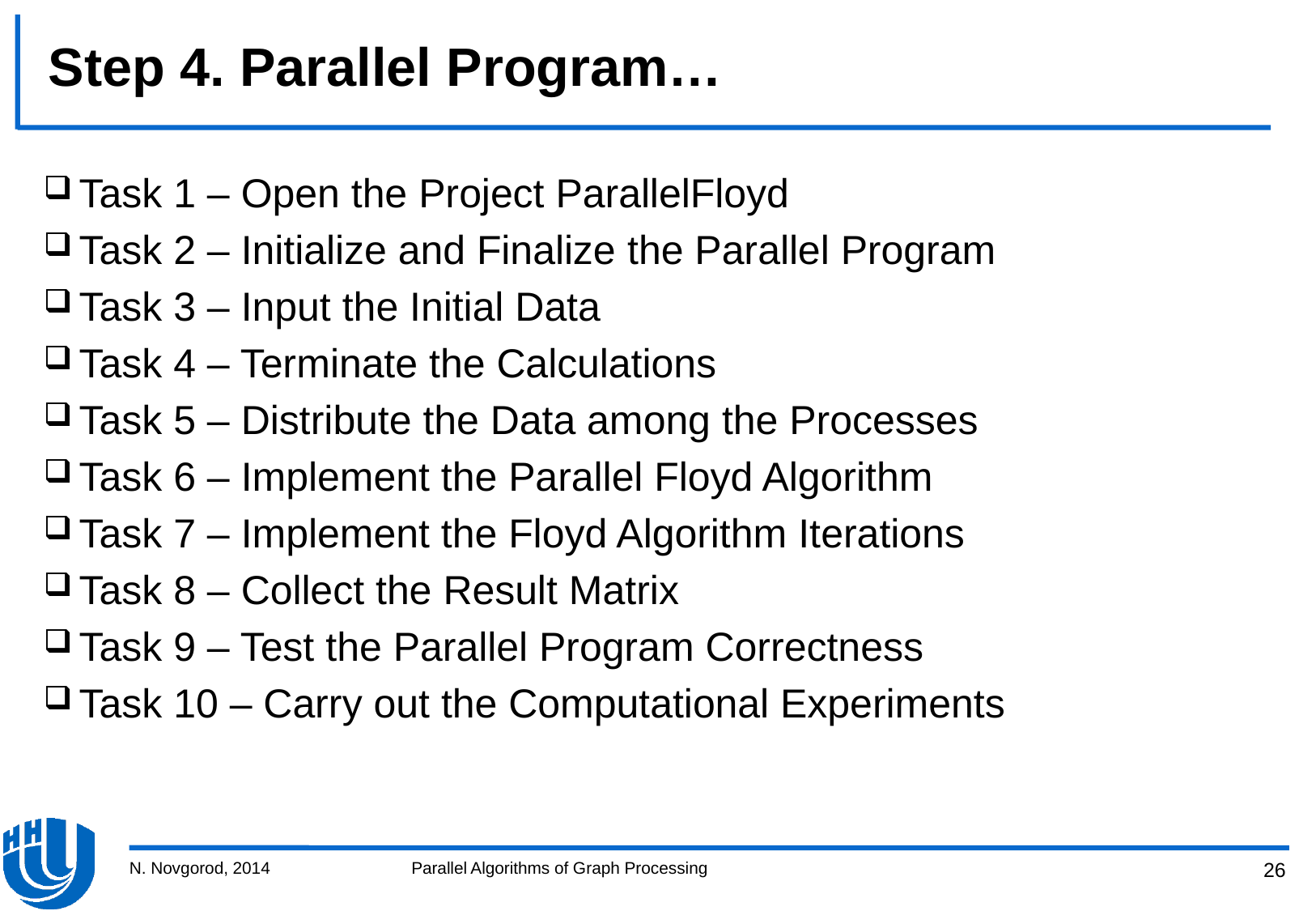

# Step 4. Parallel Program…
Task 1 – Open the Project ParallelFloyd
Task 2 – Initialize and Finalize the Parallel Program
Task 3 – Input the Initial Data
Task 4 – Terminate the Calculations
Task 5 – Distribute the Data among the Processes
Task 6 – Implement the Parallel Floyd Algorithm
Task 7 – Implement the Floyd Algorithm Iterations
Task 8 – Collect the Result Matrix
Task 9 – Test the Parallel Program Correctness
Task 10 – Carry out the Computational Experiments
N. Novgorod, 2014
Parallel Algorithms of Graph Processing
26